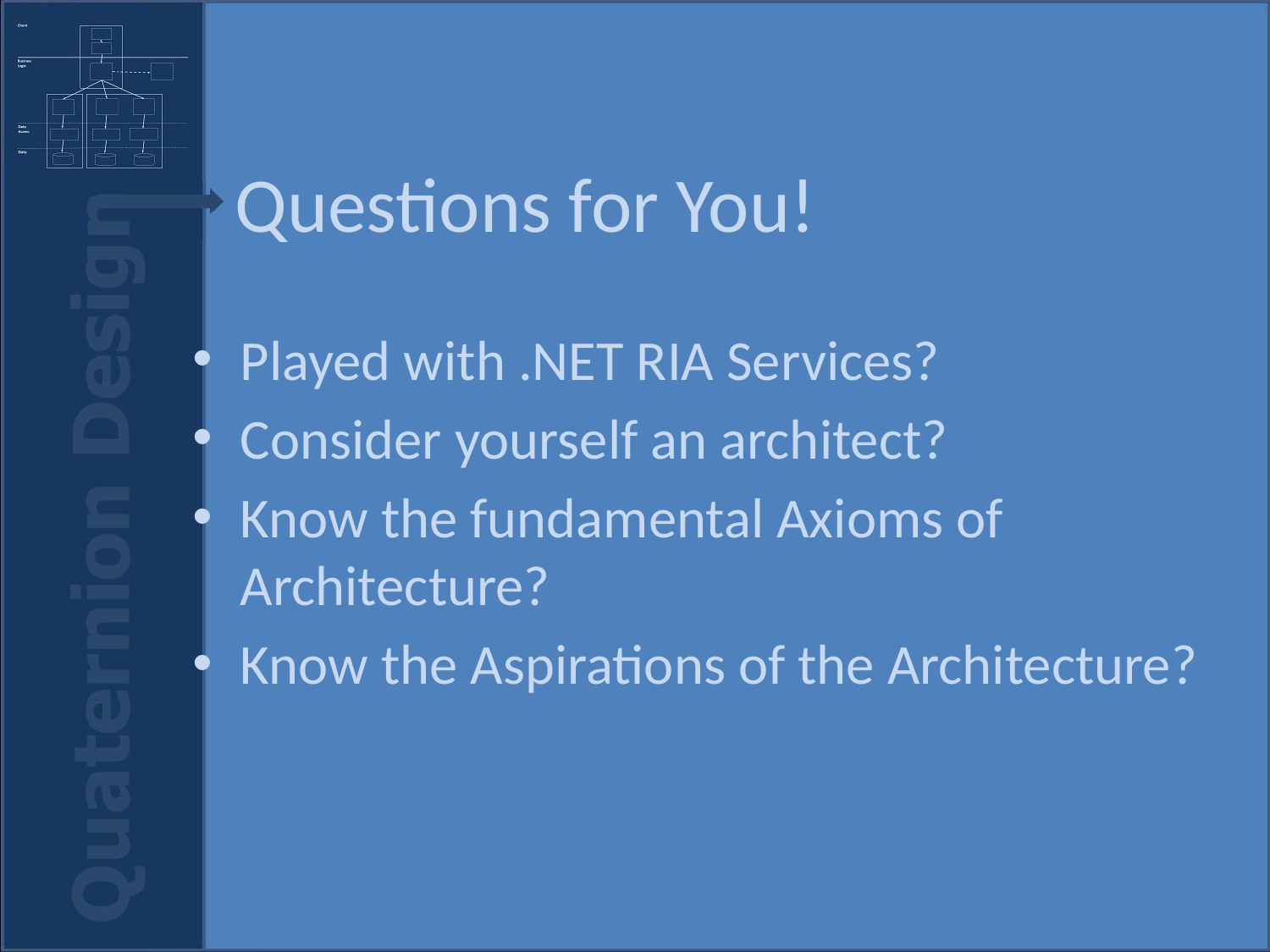

# Questions for You!
Played with .NET RIA Services?
Consider yourself an architect?
Know the fundamental Axioms of Architecture?
Know the Aspirations of the Architecture?